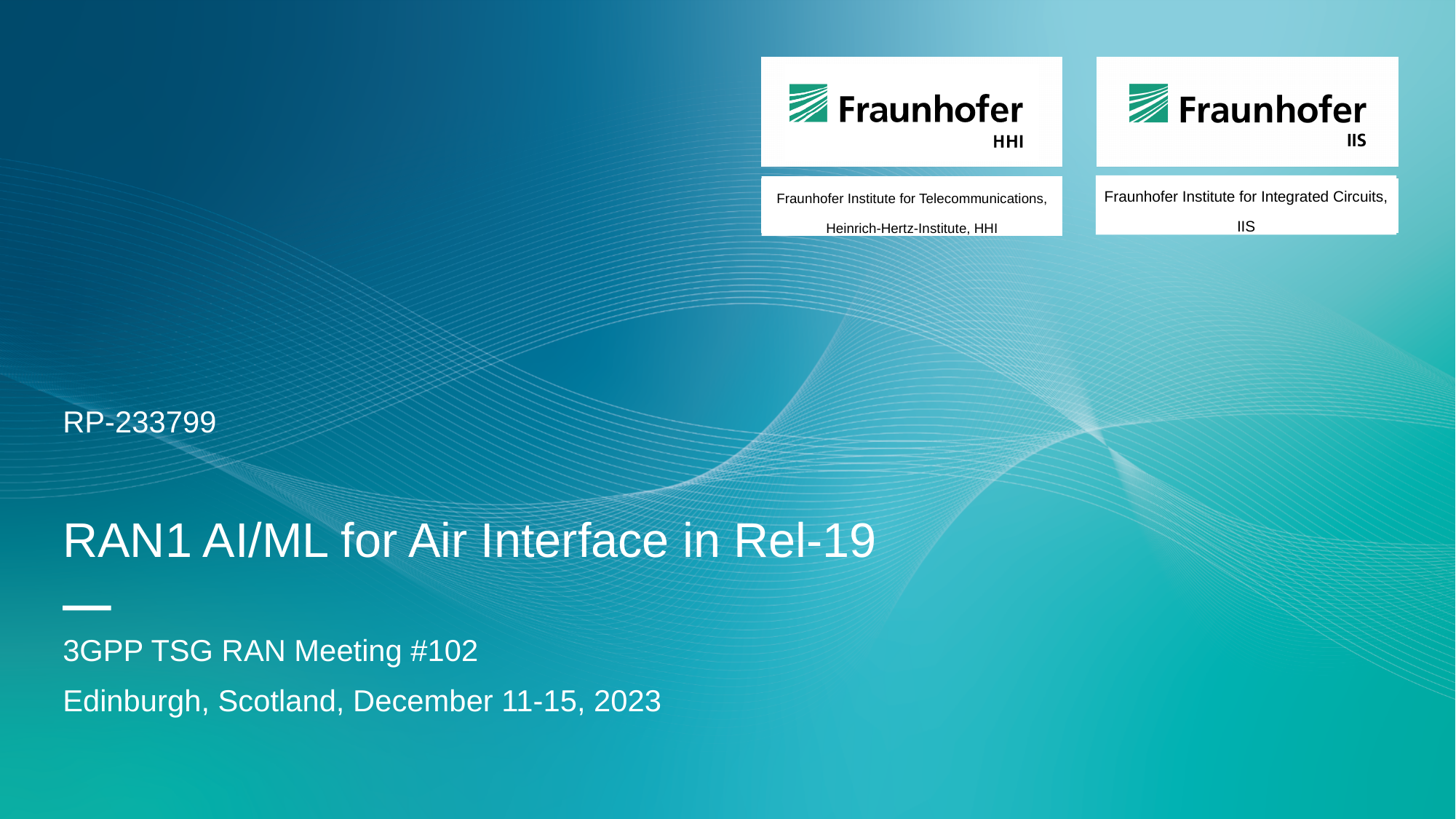

RP-233799

RAN1 AI/ML for Air Interface in Rel-19
—
3GPP TSG RAN Meeting #102
Edinburgh, Scotland, December 11-15, 2023